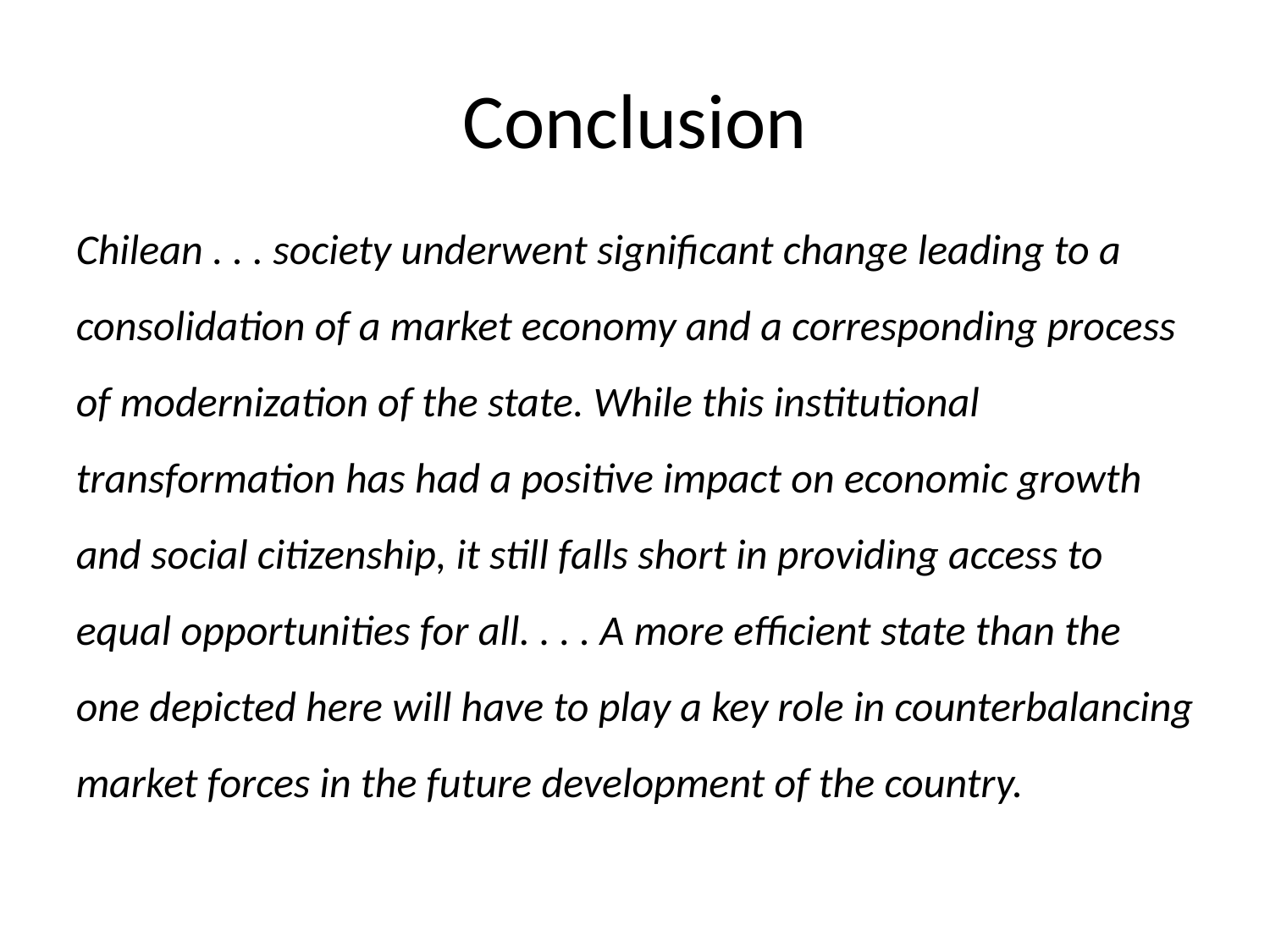

# Conclusion
Chilean . . . society underwent significant change leading to a consolidation of a market economy and a corresponding process of modernization of the state. While this institutional transformation has had a positive impact on economic growth and social citizenship, it still falls short in providing access to equal opportunities for all. . . . A more efficient state than the one depicted here will have to play a key role in counterbalancing market forces in the future development of the country.